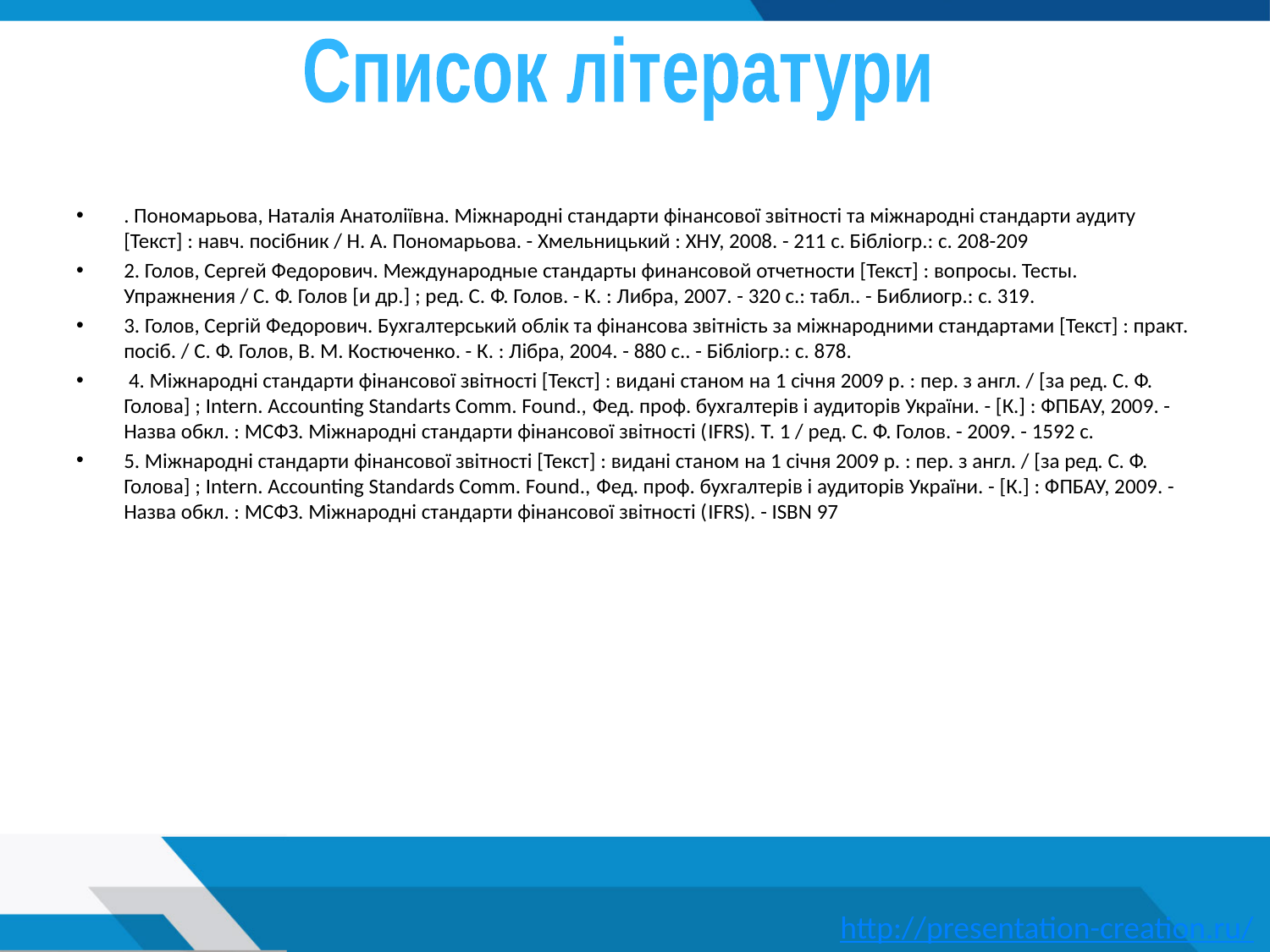

Список літератури

. Пономарьова, Наталія Анатоліївна. Міжнародні стандарти фінансової звітності та міжнародні стандарти аудиту [Текст] : навч. посібник / Н. А. Пономарьова. - Хмельницький : ХНУ, 2008. - 211 с. Бібліогр.: с. 208-209
2. Голов, Сергей Федорович. Международные стандарты финансовой отчетности [Текст] : вопросы. Тесты. Упражнения / С. Ф. Голов [и др.] ; ред. С. Ф. Голов. - К. : Либра, 2007. - 320 с.: табл.. - Библиогр.: с. 319.
3. Голов, Сергій Федорович. Бухгалтерський облік та фінансова звітність за міжнародними стандартами [Текст] : практ. посіб. / С. Ф. Голов, В. М. Костюченко. - К. : Лібра, 2004. - 880 с.. - Бібліогр.: с. 878.
 4. Міжнародні стандарти фінансової звітності [Текст] : видані станом на 1 січня 2009 р. : пер. з англ. / [за ред. С. Ф. Голова] ; Intern. Accounting Standarts Comm. Found., Фед. проф. бухгалтерів і аудиторів України. - [К.] : ФПБАУ, 2009. - Назва обкл. : МСФЗ. Міжнародні стандарти фінансової звітності (IFRS). Т. 1 / ред. С. Ф. Голов. - 2009. - 1592 с.
5. Міжнародні стандарти фінансової звітності [Текст] : видані станом на 1 січня 2009 р. : пер. з англ. / [за ред. С. Ф. Голова] ; Intern. Accounting Standards Comm. Found., Фед. проф. бухгалтерів і аудиторів України. - [К.] : ФПБАУ, 2009. - Назва обкл. : МСФЗ. Міжнародні стандарти фінансової звітності (IFRS). - ISBN 97